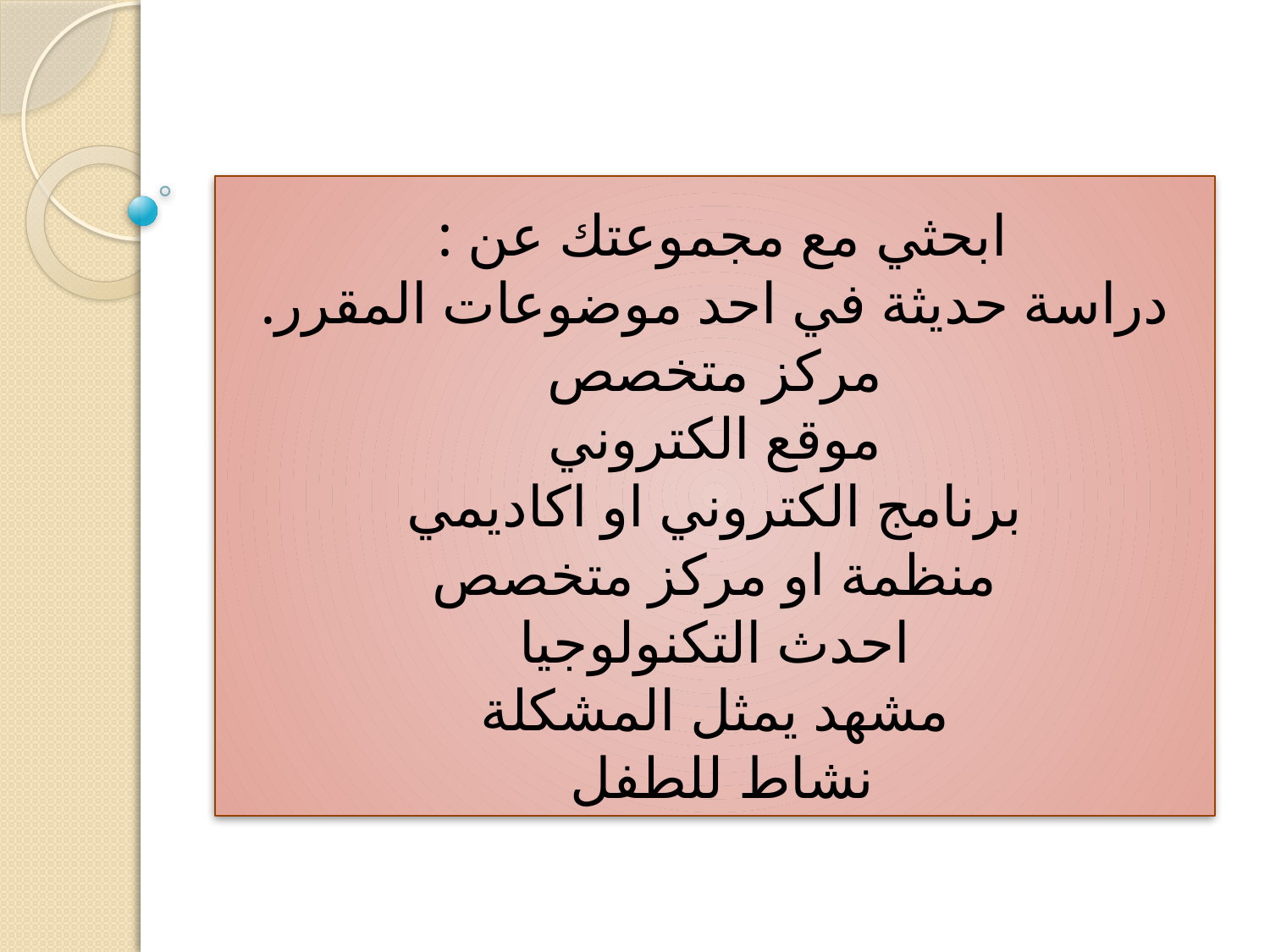

# ابحثي مع مجموعتك عن : دراسة حديثة في احد موضوعات المقرر. مركز متخصص موقع الكتروني برنامج الكتروني او اكاديمي منظمة او مركز متخصص احدث التكنولوجيا مشهد يمثل المشكلة نشاط للطفل